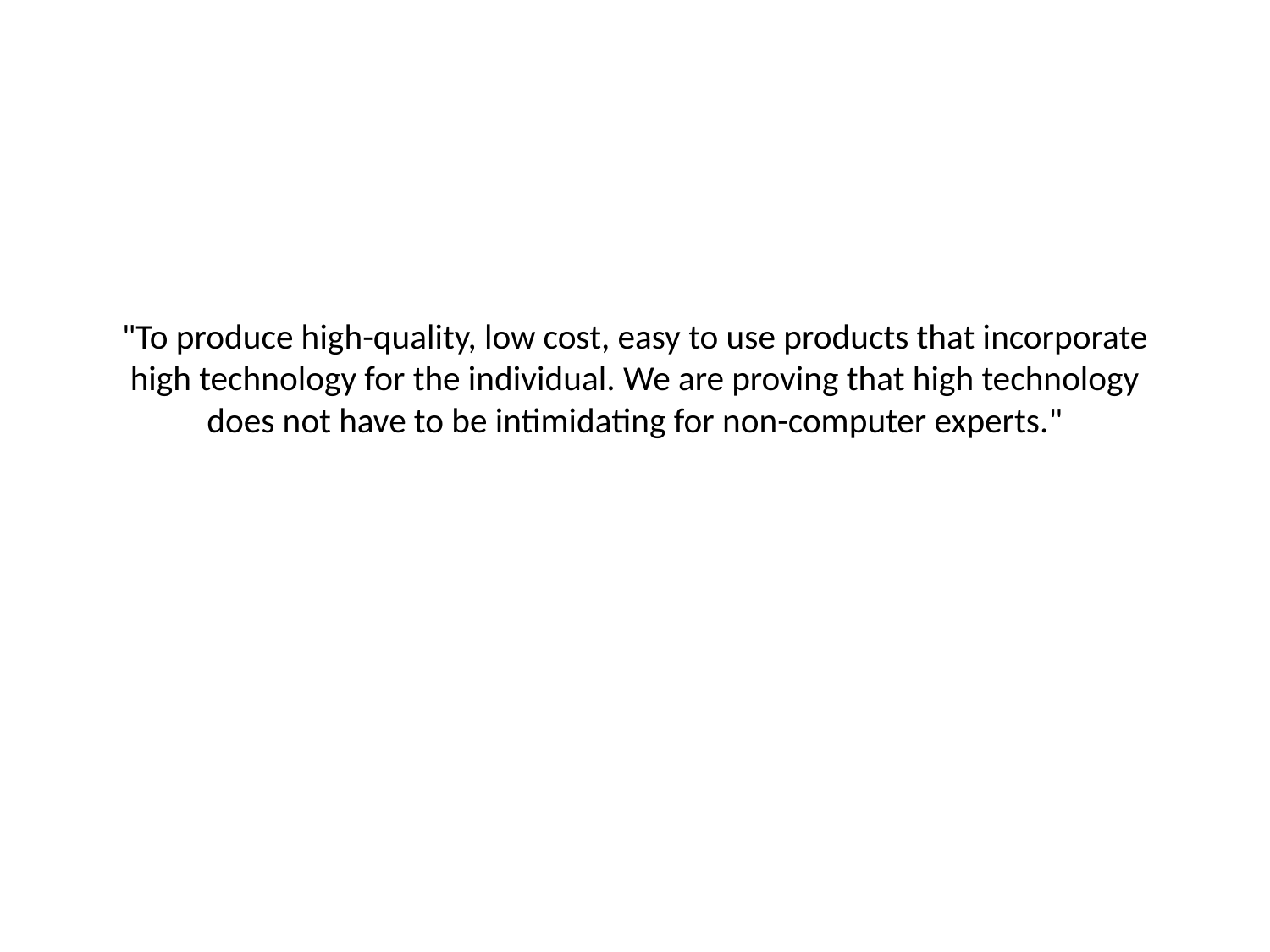

# "To produce high-quality, low cost, easy to use products that incorporate high technology for the individual. We are proving that high technology does not have to be intimidating for non-computer experts."